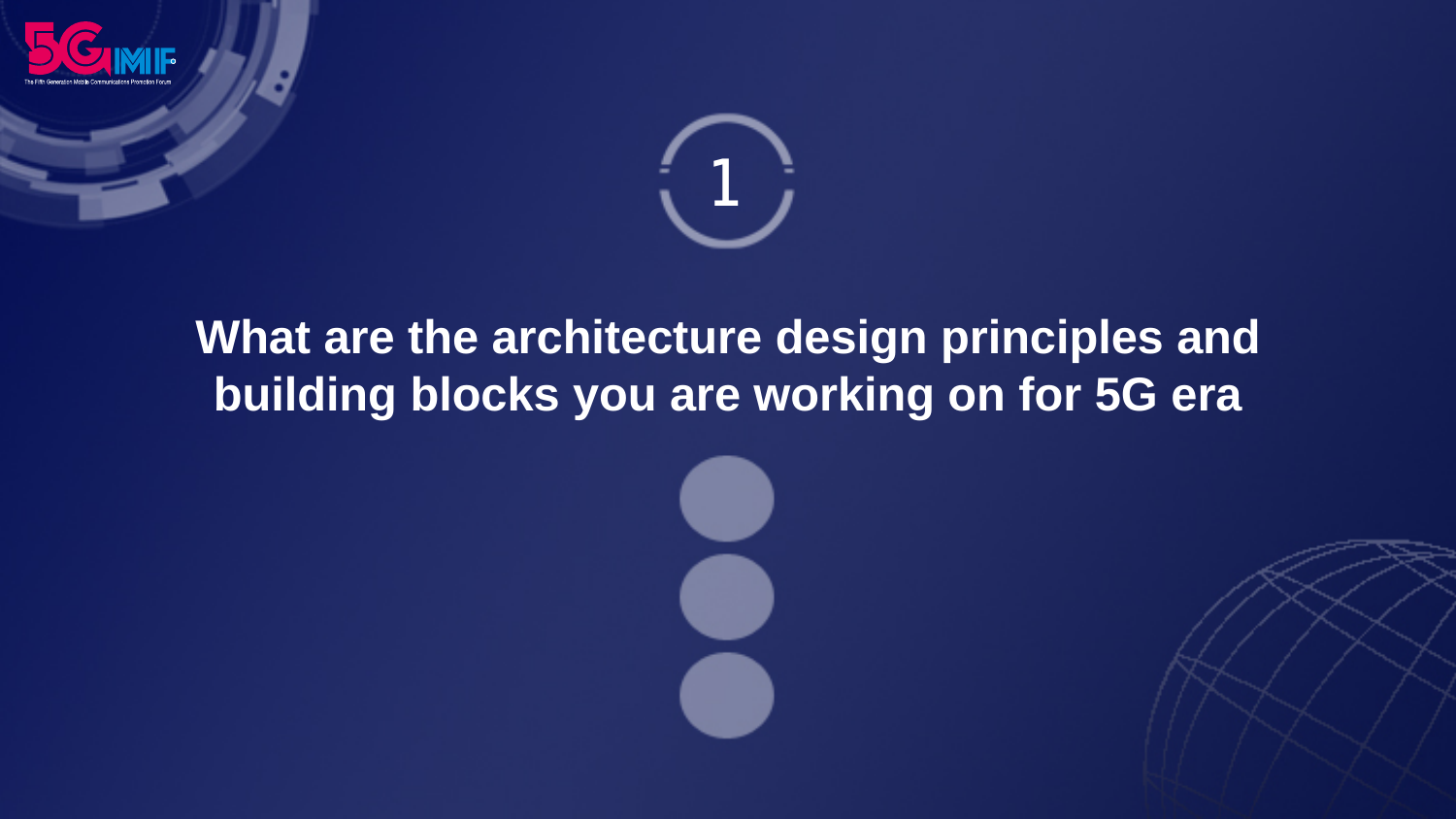

1
# What are the architecture design principles and building blocks you are working on for 5G era